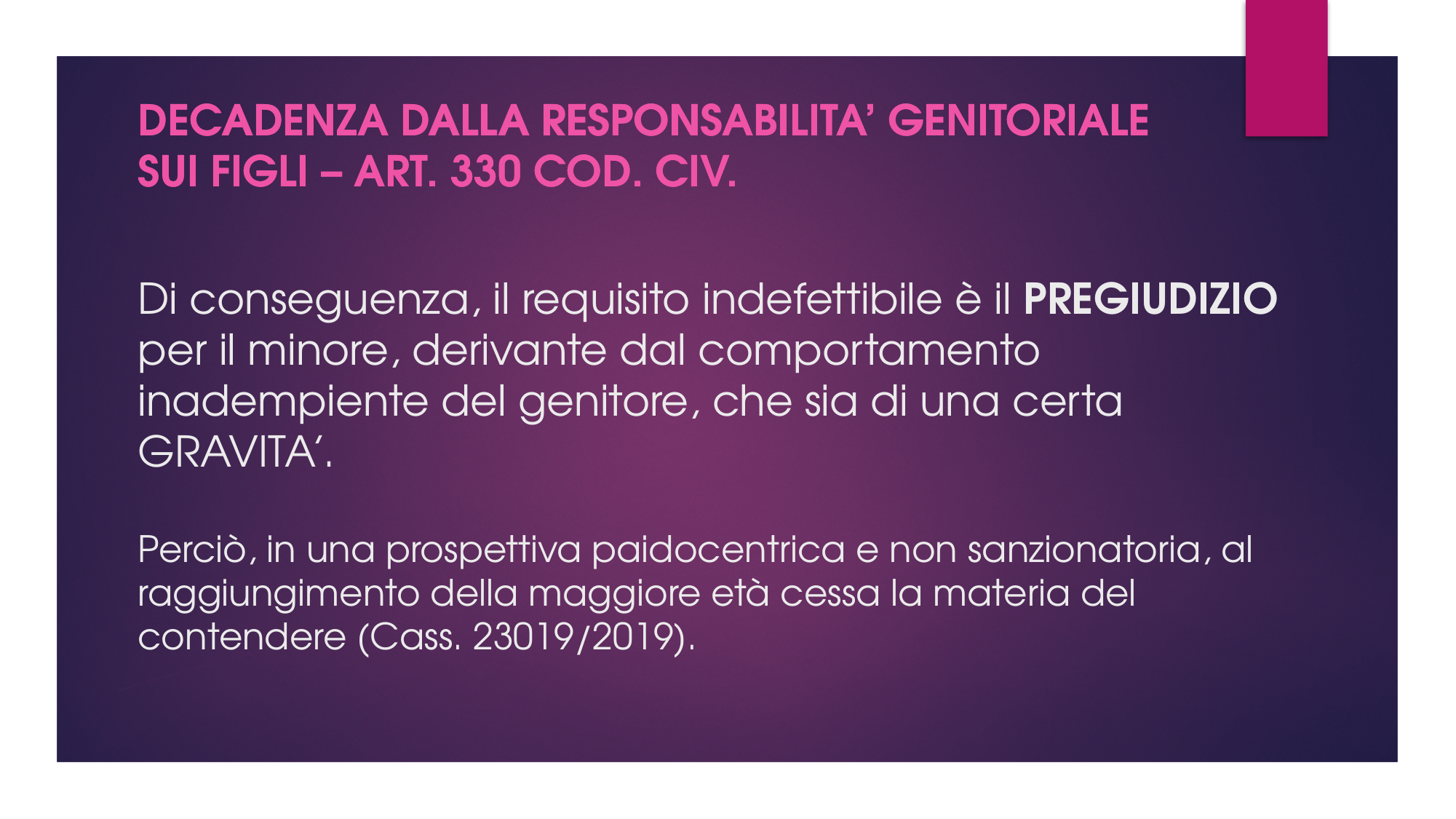

decadenza dalla responsabilita’ genitoriale sui figli – art. 330 cod. civ.
decadenza dalla responsabilita’ genitoriale sui figli – art. 330 cod. civ.
# Di conseguenza, il requisito indefettibile è il PREGIUDIZIO per il minore, derivante dal comportamento inadempiente del genitore, che sia di una certa GRAVITA’. Perciò, in una prospettiva paidocentrica e non sanzionatoria, al raggiungimento della maggiore età cessa la materia del contendere (Cass. 23019/2019).